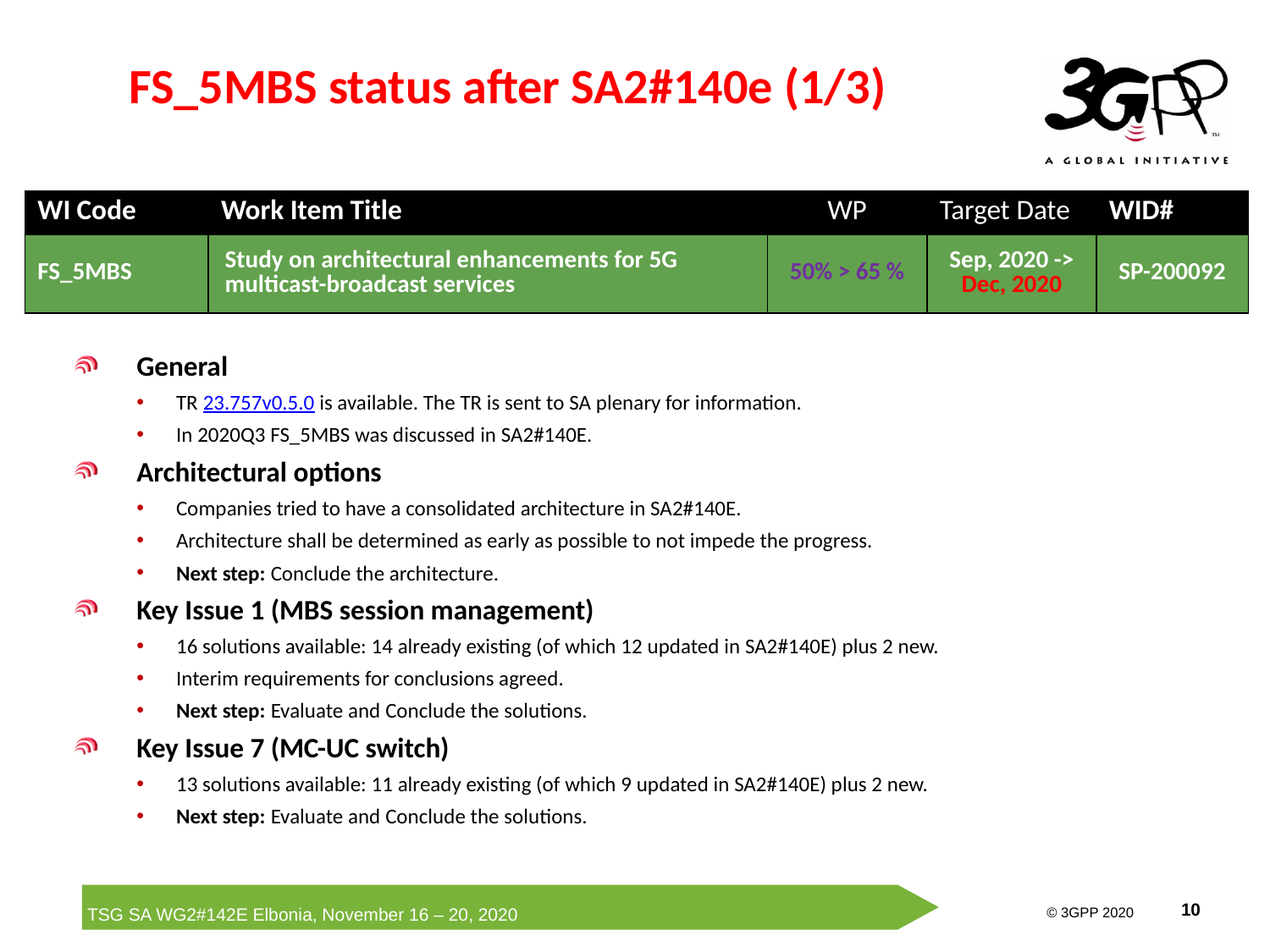

# FS_5MBS status after SA2#140e (1/3)
| WI Code | Work Item Title | WP | Target Date | WID# |
| --- | --- | --- | --- | --- |
| FS\_5MBS | Study on architectural enhancements for 5G multicast-broadcast services | 50% > 65 % | Sep, 2020 -> Dec, 2020 | SP-200092 |
General
TR 23.757v0.5.0 is available. The TR is sent to SA plenary for information.
In 2020Q3 FS_5MBS was discussed in SA2#140E.
Architectural options
Companies tried to have a consolidated architecture in SA2#140E.
Architecture shall be determined as early as possible to not impede the progress.
Next step: Conclude the architecture.
Key Issue 1 (MBS session management)
16 solutions available: 14 already existing (of which 12 updated in SA2#140E) plus 2 new.
Interim requirements for conclusions agreed.
Next step: Evaluate and Conclude the solutions.
Key Issue 7 (MC-UC switch)
13 solutions available: 11 already existing (of which 9 updated in SA2#140E) plus 2 new.
Next step: Evaluate and Conclude the solutions.